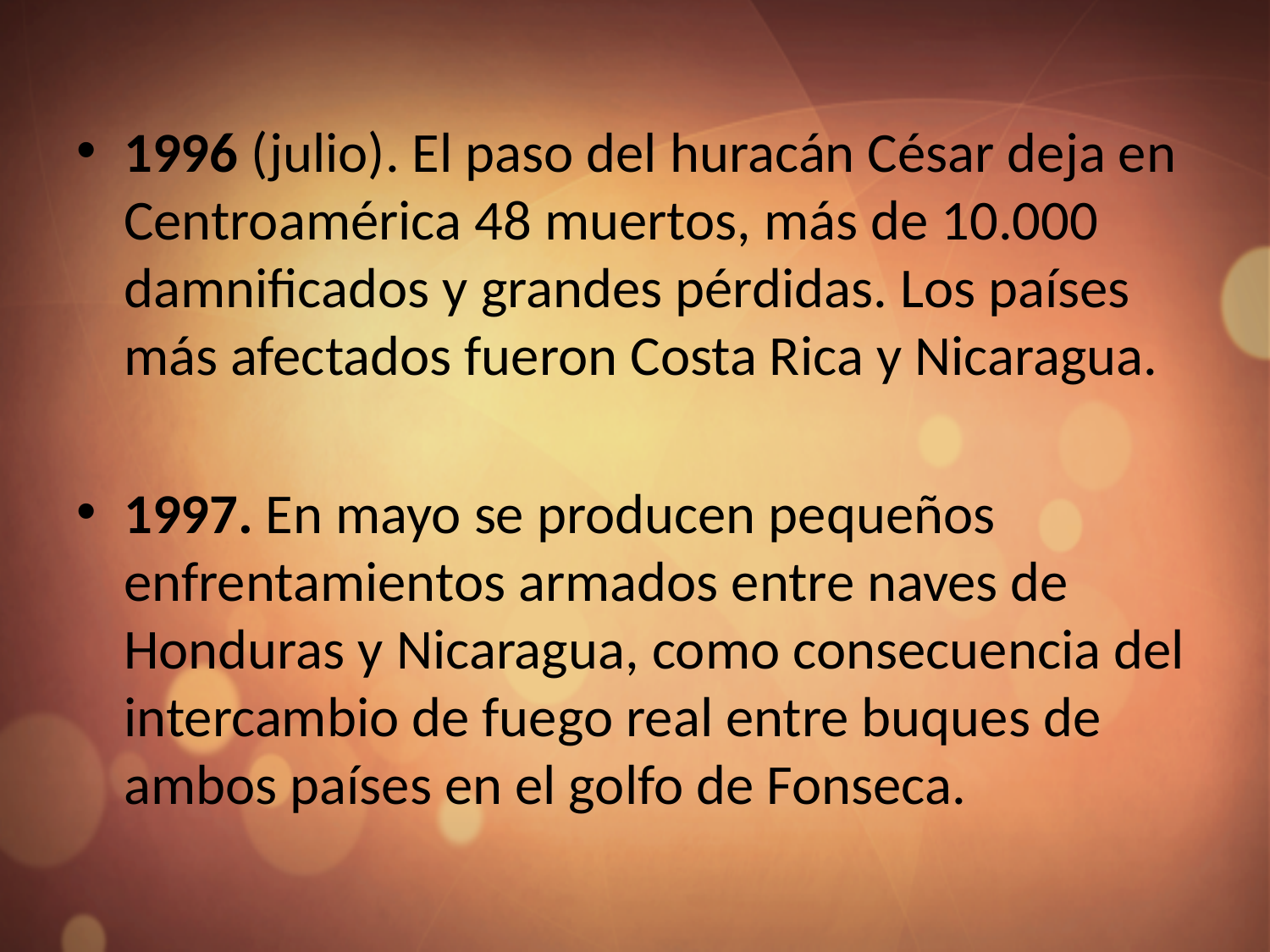

1996 (julio). El paso del huracán César deja en Centroamérica 48 muertos, más de 10.000 damnificados y grandes pérdidas. Los países más afectados fueron Costa Rica y Nicaragua.

1997. En mayo se producen pequeños enfrentamientos armados entre naves de Honduras y Nicaragua, como consecuencia del intercambio de fuego real entre buques de ambos países en el golfo de Fonseca.